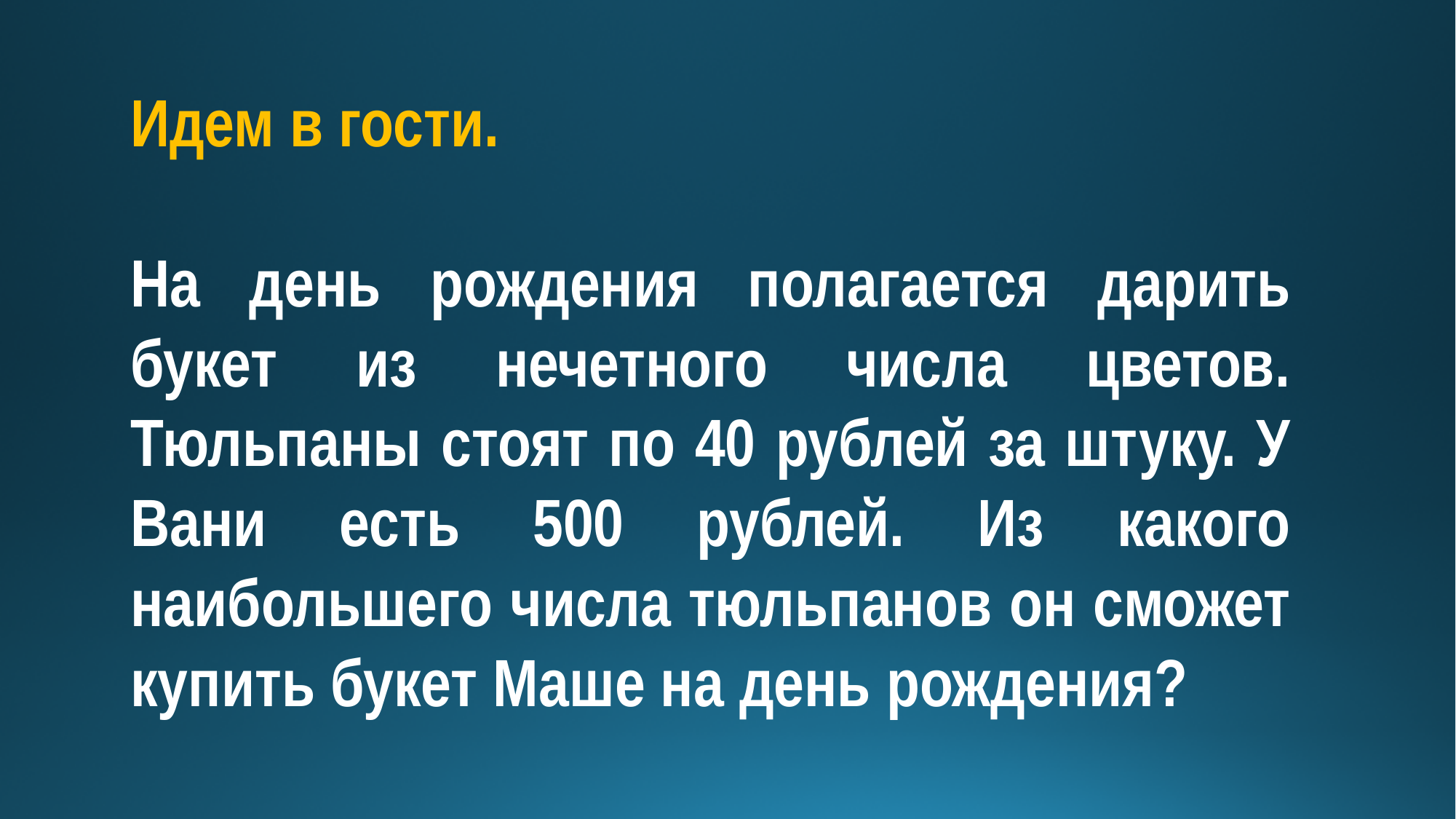

Идем в гости.

На день рождения полагается дарить букет из нечетного числа цветов. Тюльпаны стоят по 40 рублей за штуку. У Вани есть 500 рублей. Из какого наибольшего числа тюльпанов он сможет купить букет Маше на день рождения?